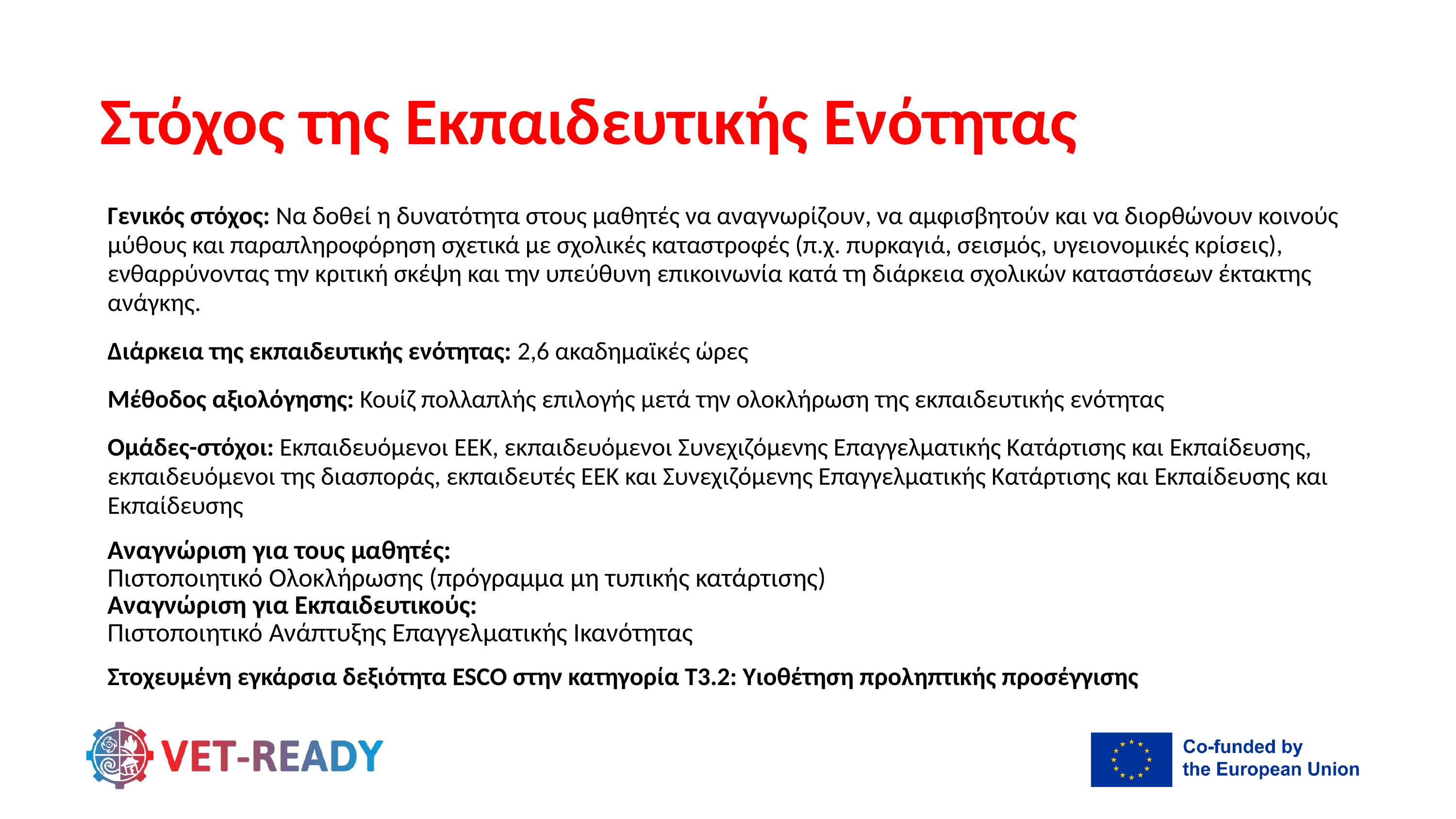

Στόχος της Εκπαιδευτικής Ενότητας
Γενικός στόχος: Να δοθεί η δυνατότητα στους μαθητές να αναγνωρίζουν, να αμφισβητούν και να διορθώνουν κοινούς μύθους και παραπληροφόρηση σχετικά με σχολικές καταστροφές (π.χ. πυρκαγιά, σεισμός, υγειονομικές κρίσεις), ενθαρρύνοντας την κριτική σκέψη και την υπεύθυνη επικοινωνία κατά τη διάρκεια σχολικών καταστάσεων έκτακτης ανάγκης.

Διάρκεια της εκπαιδευτικής ενότητας: 2,6 ακαδημαϊκές ώρες

Μέθοδος αξιολόγησης: Κουίζ πολλαπλής επιλογής μετά την ολοκλήρωση της εκπαιδευτικής ενότητας

Ομάδες-στόχοι: Εκπαιδευόμενοι ΕΕΚ, εκπαιδευόμενοι Συνεχιζόμενης Επαγγελματικής Κατάρτισης και Εκπαίδευσης, εκπαιδευόμενοι της διασποράς, εκπαιδευτές ΕΕΚ και Συνεχιζόμενης Επαγγελματικής Κατάρτισης και Εκπαίδευσης και Εκπαίδευσης

Αναγνώριση για τους μαθητές:
Πιστοποιητικό Ολοκλήρωσης (πρόγραμμα μη τυπικής κατάρτισης)
Αναγνώριση για Εκπαιδευτικούς:
Πιστοποιητικό Ανάπτυξης Επαγγελματικής Ικανότητας

Στοχευμένη εγκάρσια δεξιότητα ESCO στην κατηγορία T3.2: Υιοθέτηση προληπτικής προσέγγισης